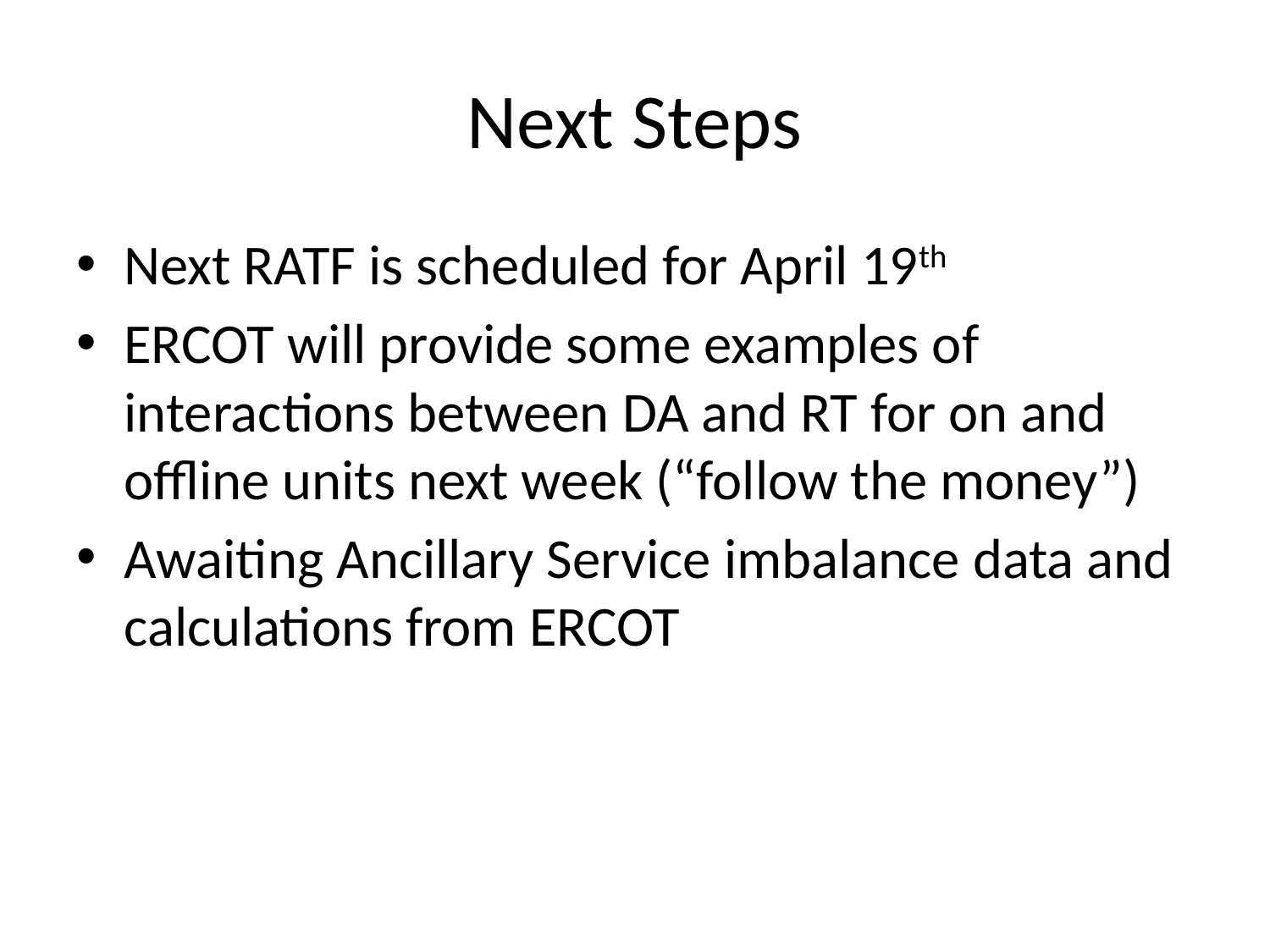

# Next Steps
Next RATF is scheduled for April 19th
ERCOT will provide some examples of interactions between DA and RT for on and offline units next week (“follow the money”)
Awaiting Ancillary Service imbalance data and calculations from ERCOT